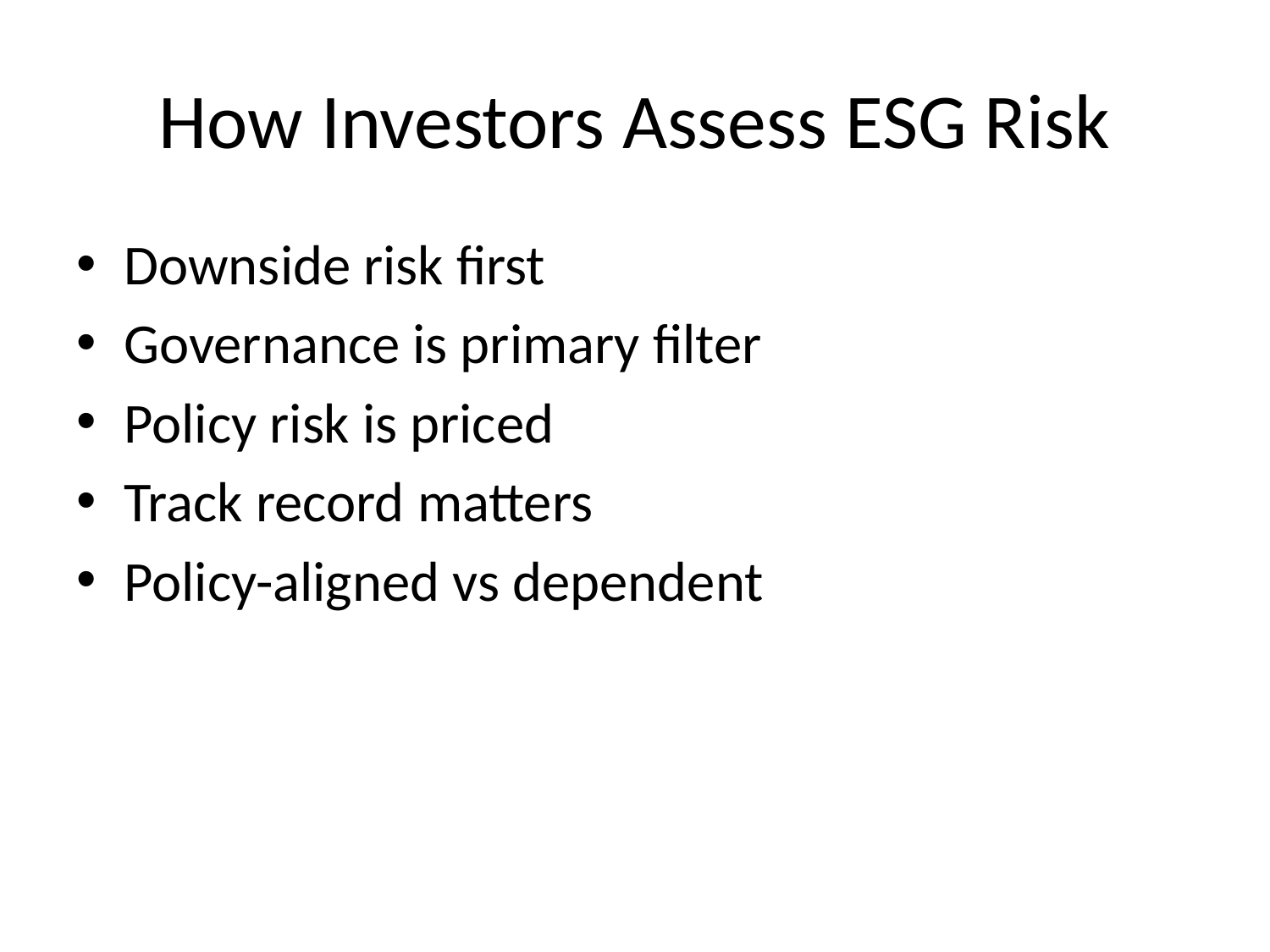

# How Investors Assess ESG Risk
Downside risk first
Governance is primary filter
Policy risk is priced
Track record matters
Policy-aligned vs dependent